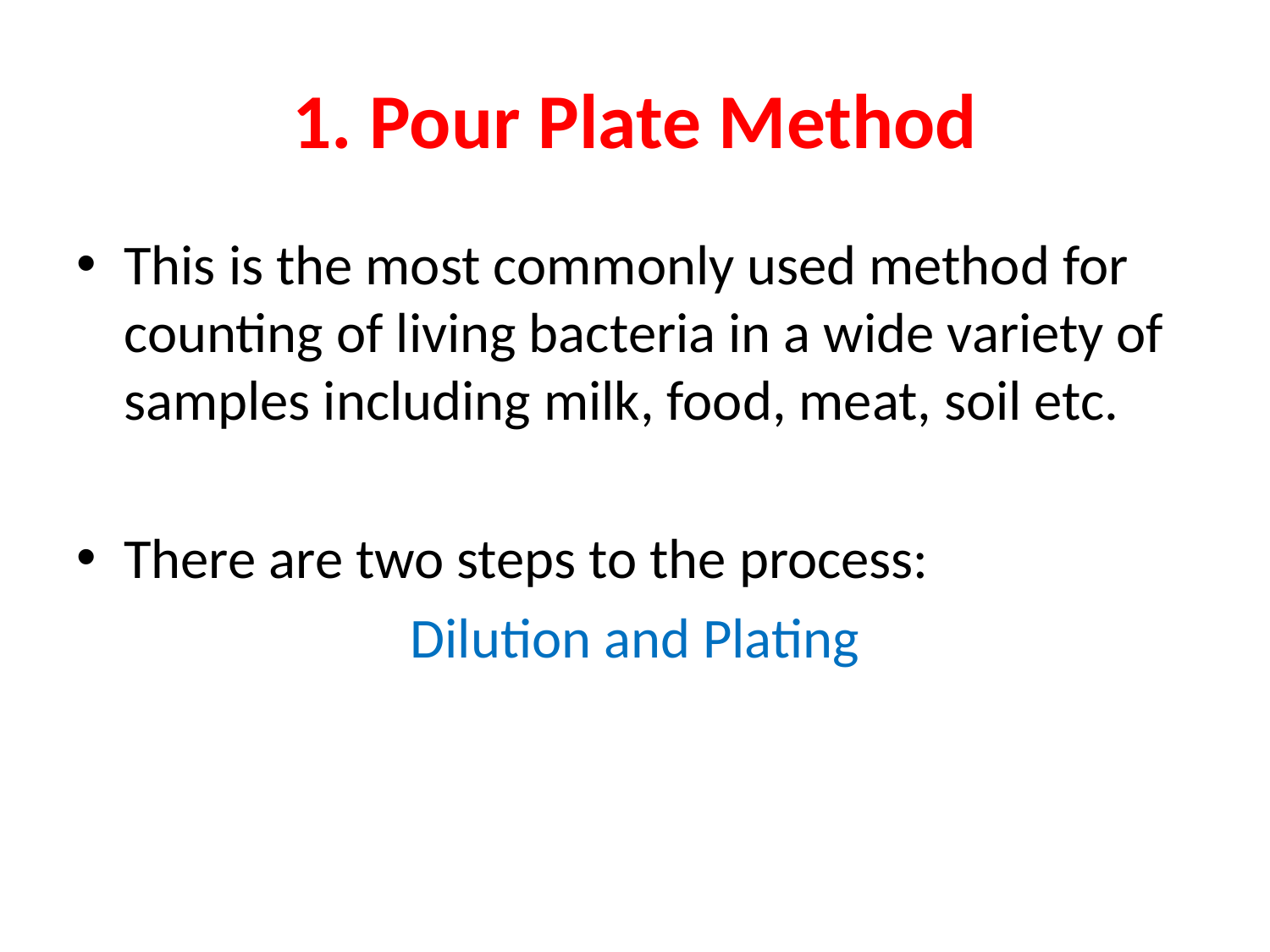

# 1. Pour Plate Method
This is the most commonly used method for counting of living bacteria in a wide variety of samples including milk, food, meat, soil etc.

There are two steps to the process:
Dilution and Plating